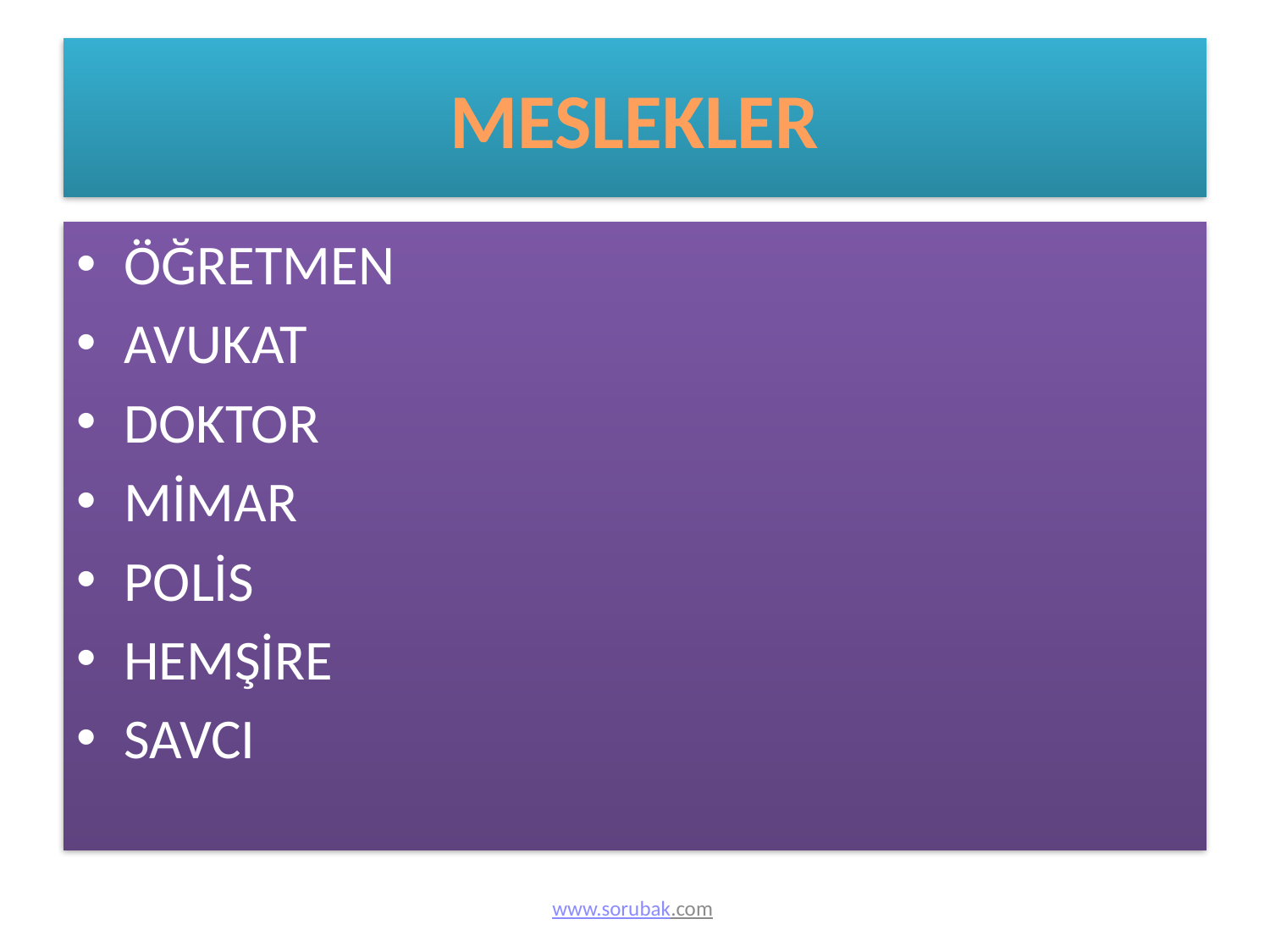

# MESLEKLER
ÖĞRETMEN
AVUKAT
DOKTOR
MİMAR
POLİS
HEMŞİRE
SAVCI
www.sorubak.com